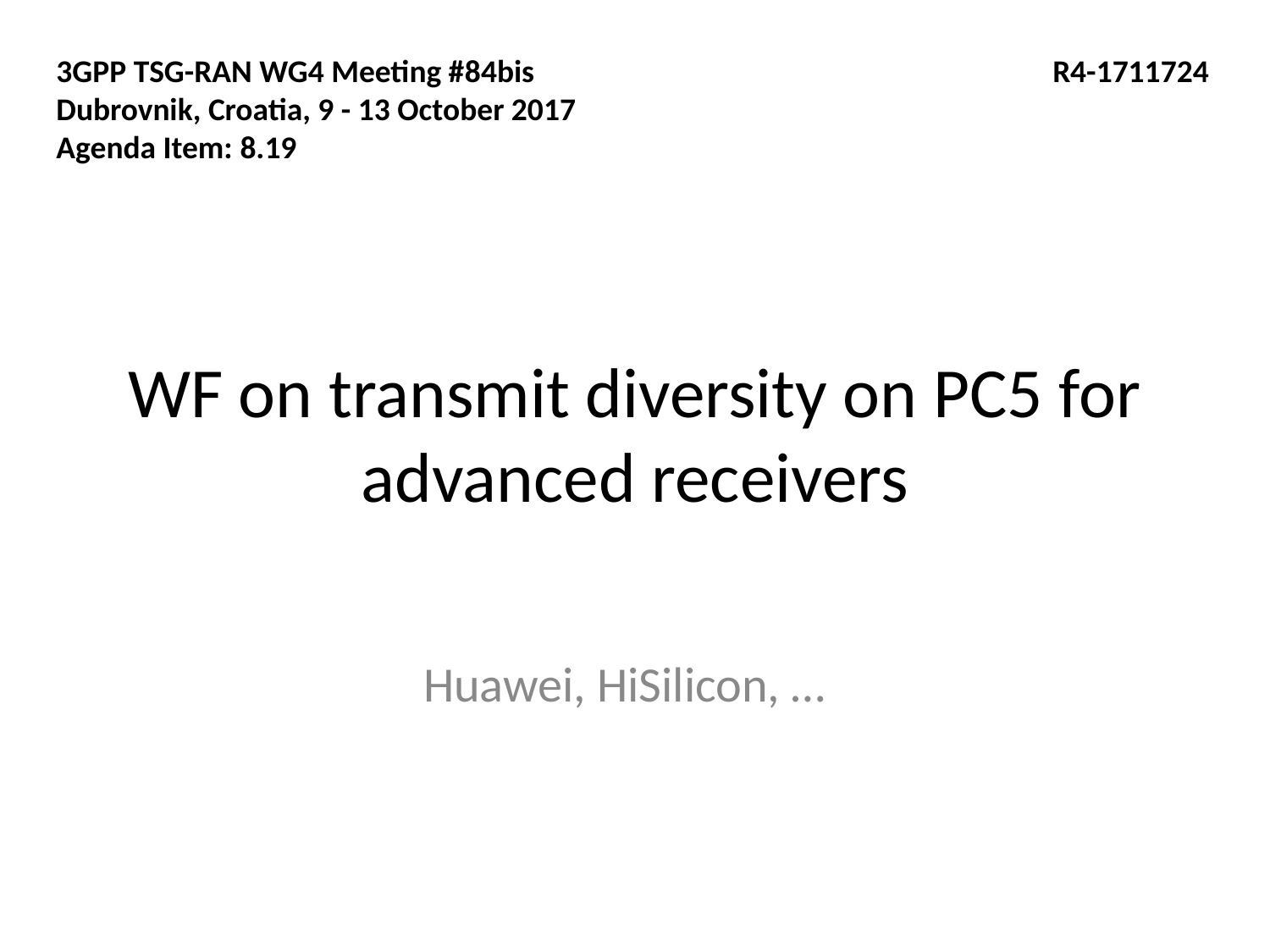

3GPP TSG-RAN WG4 Meeting #84bis
Dubrovnik, Croatia, 9 - 13 October 2017
Agenda Item: 8.19
R4-1711724
# WF on transmit diversity on PC5 for advanced receivers
Huawei, HiSilicon, …